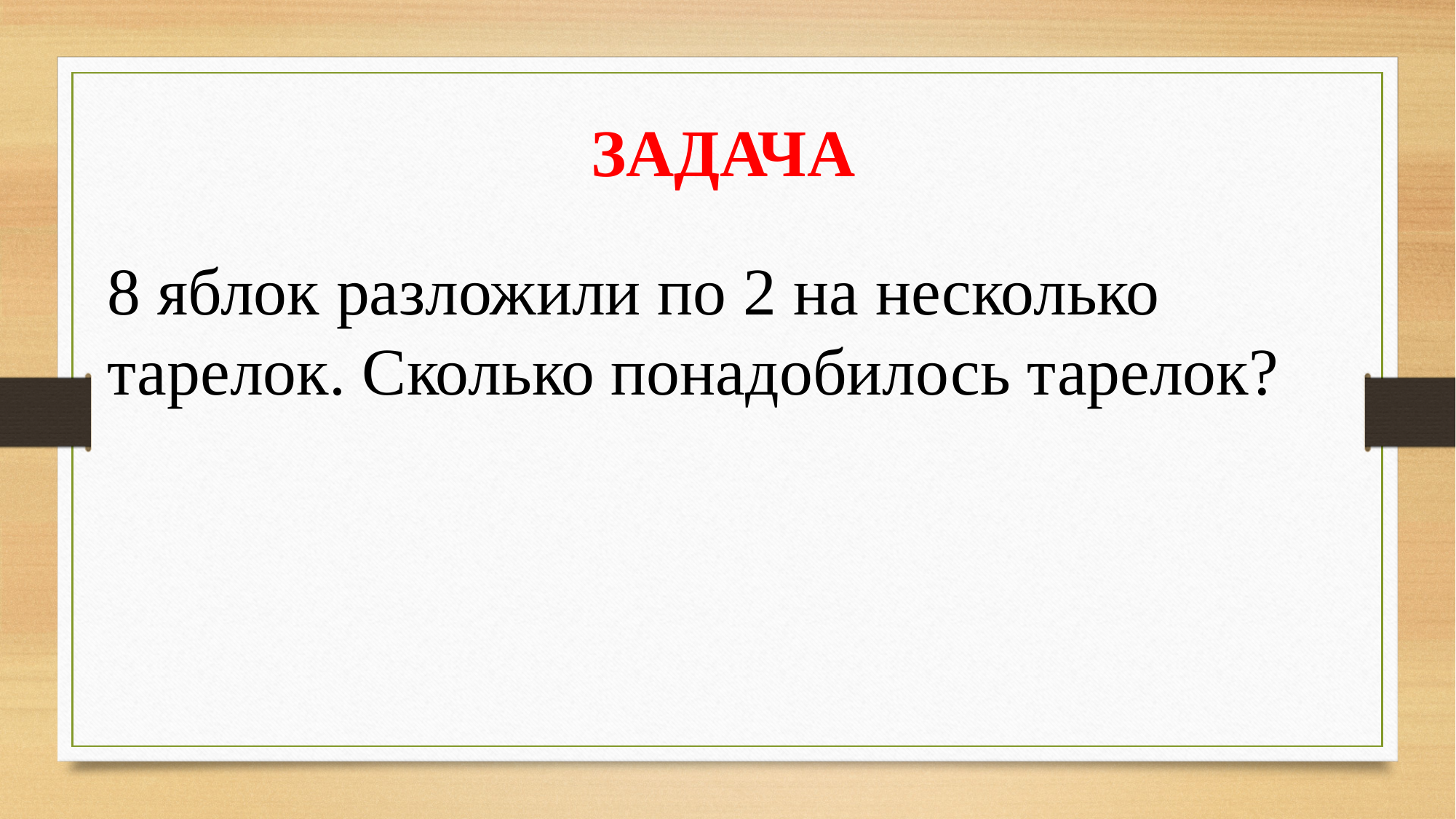

ЗАДАЧА

8 яблок разложили по 2 на несколько тарелок. Сколько понадобилось тарелок?